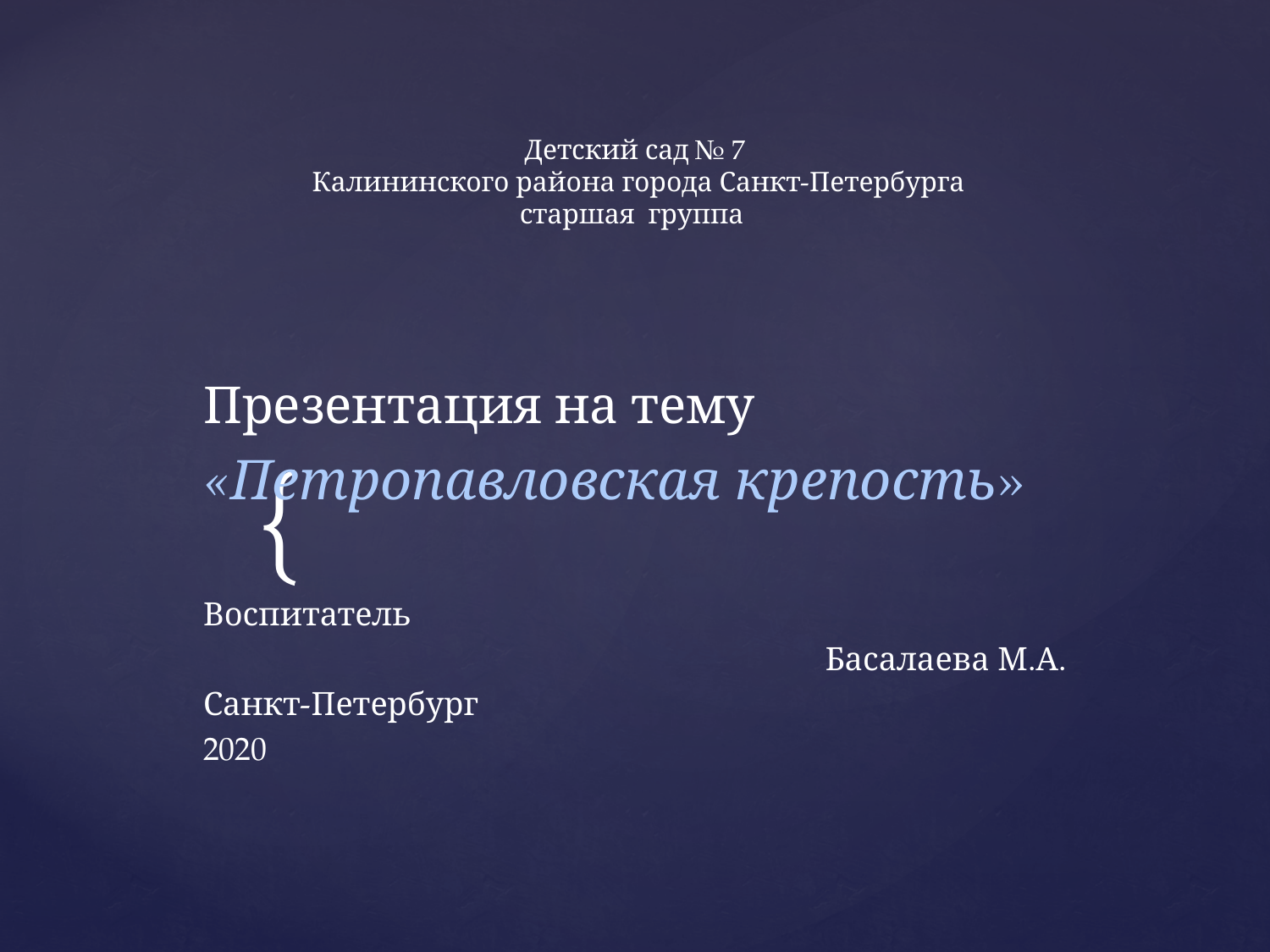

# Детский сад № 7 Калининского района города Санкт-Петербурга старшая  группа
Презентация на тему
«Петропавловская крепость»

Воспитатель
Басалаева М.А.
Санкт-Петербург
2020